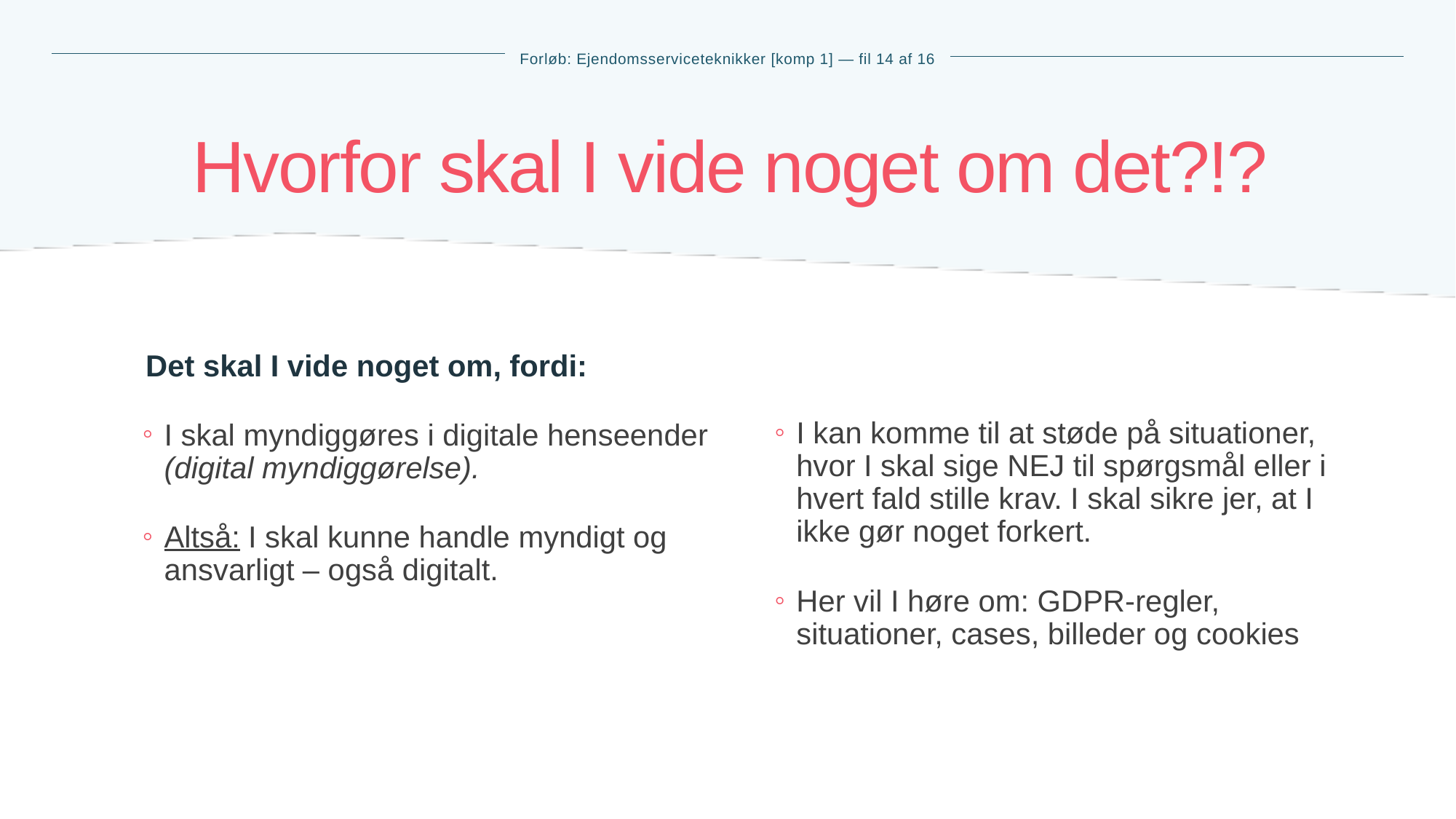

Hvorfor skal I vide noget om det?!?
Det skal I vide noget om, fordi:
I skal myndiggøres i digitale henseender (digital myndiggørelse).
Altså: I skal kunne handle myndigt og ansvarligt – også digitalt.
I kan komme til at støde på situationer, hvor I skal sige NEJ til spørgsmål eller i hvert fald stille krav. I skal sikre jer, at I ikke gør noget forkert.
Her vil I høre om: GDPR-regler, situationer, cases, billeder og cookies